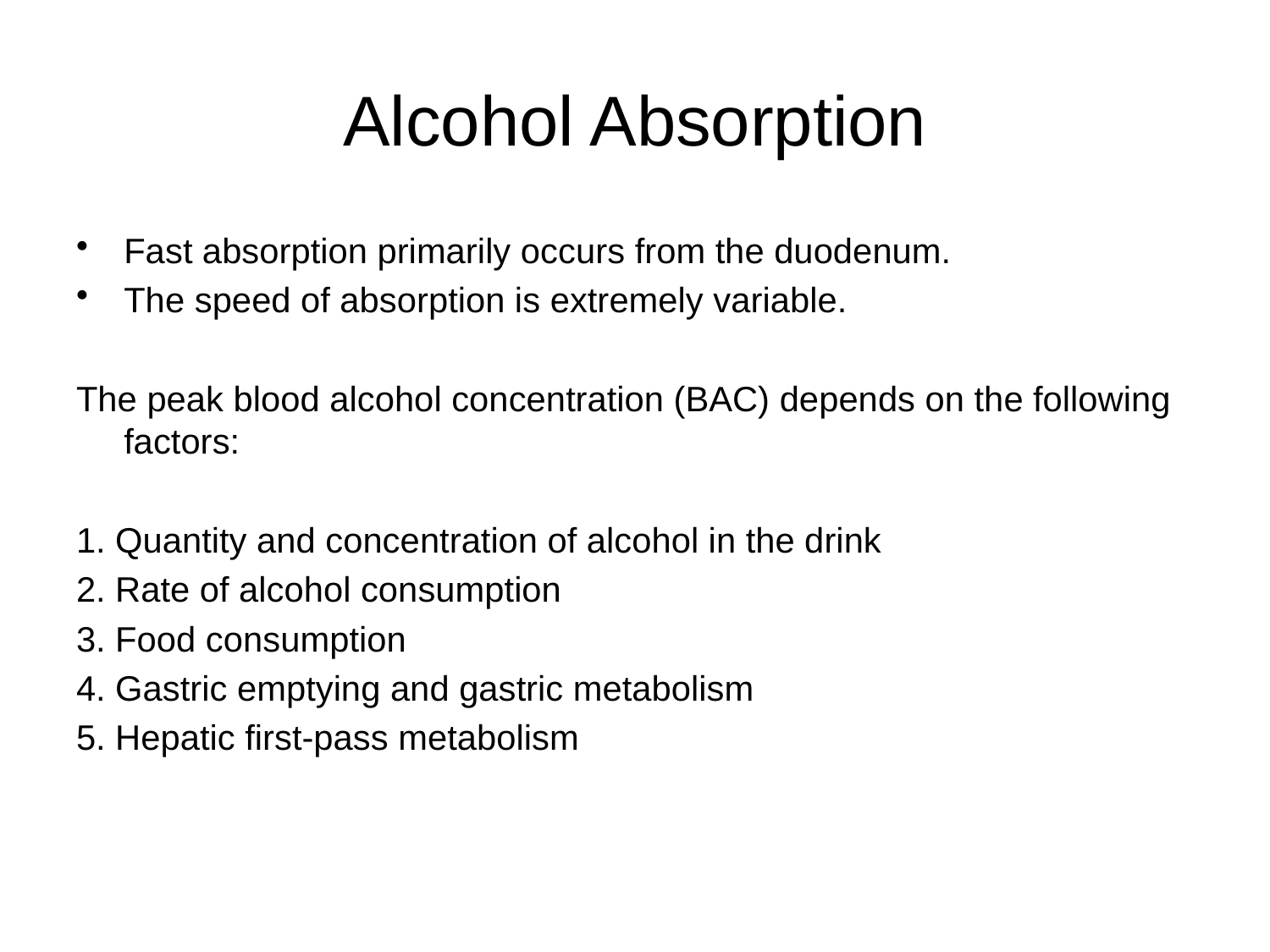

# Alcohol Absorption
Fast absorption primarily occurs from the duodenum.
The speed of absorption is extremely variable.

The peak blood alcohol concentration (BAC) depends on the following factors:

1. Quantity and concentration of alcohol in the drink
2. Rate of alcohol consumption
3. Food consumption
4. Gastric emptying and gastric metabolism
5. Hepatic first-pass metabolism